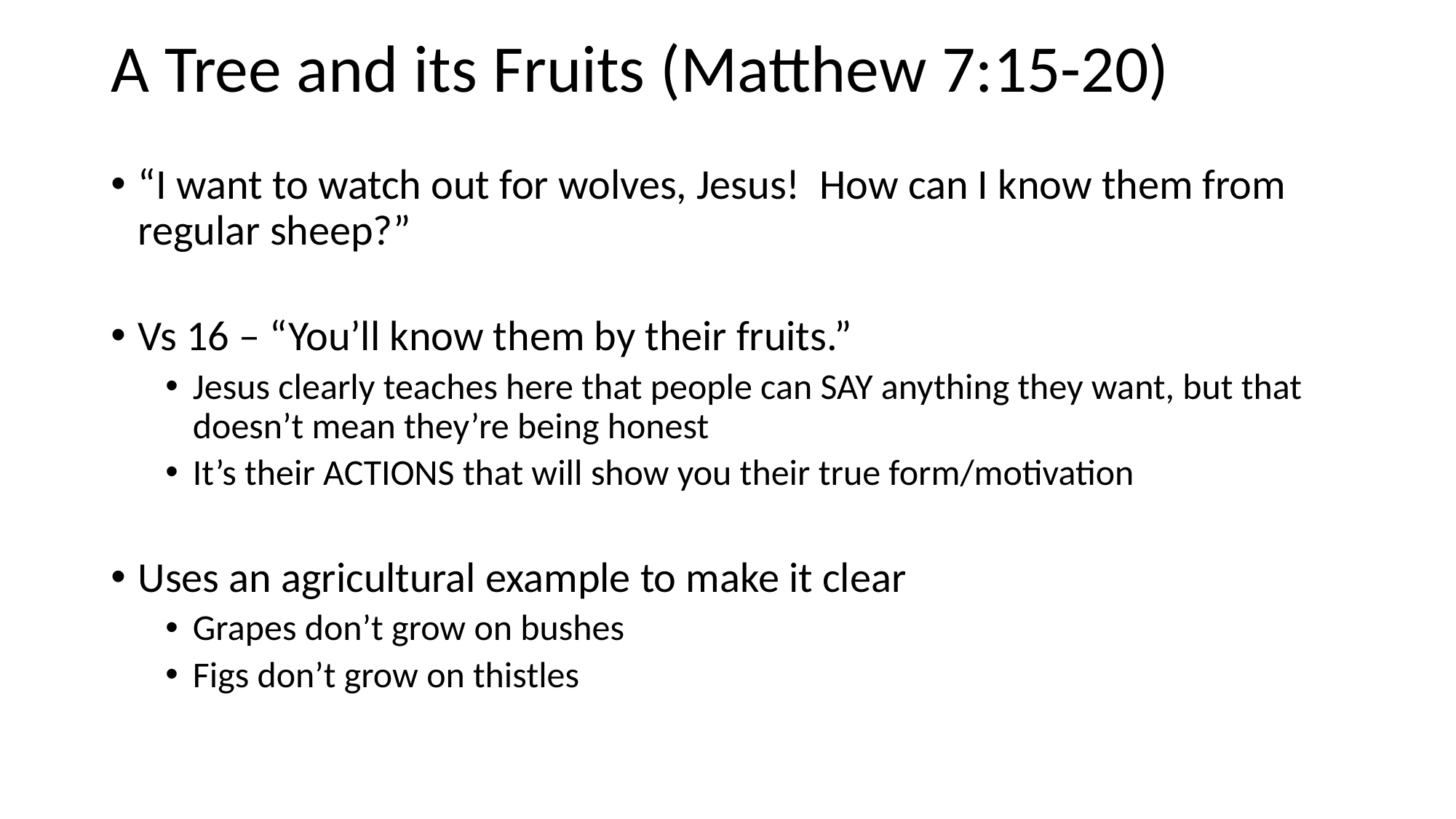

# A Tree and its Fruits (Matthew 7:15-20)

“I want to watch out for wolves, Jesus!  How can I know them from regular sheep?”

Vs 16 – “You’ll know them by their fruits.”
Jesus clearly teaches here that people can SAY anything they want, but that doesn’t mean they’re being honest
It’s their ACTIONS that will show you their true form/motivation

Uses an agricultural example to make it clear
Grapes don’t grow on bushes
Figs don’t grow on thistles